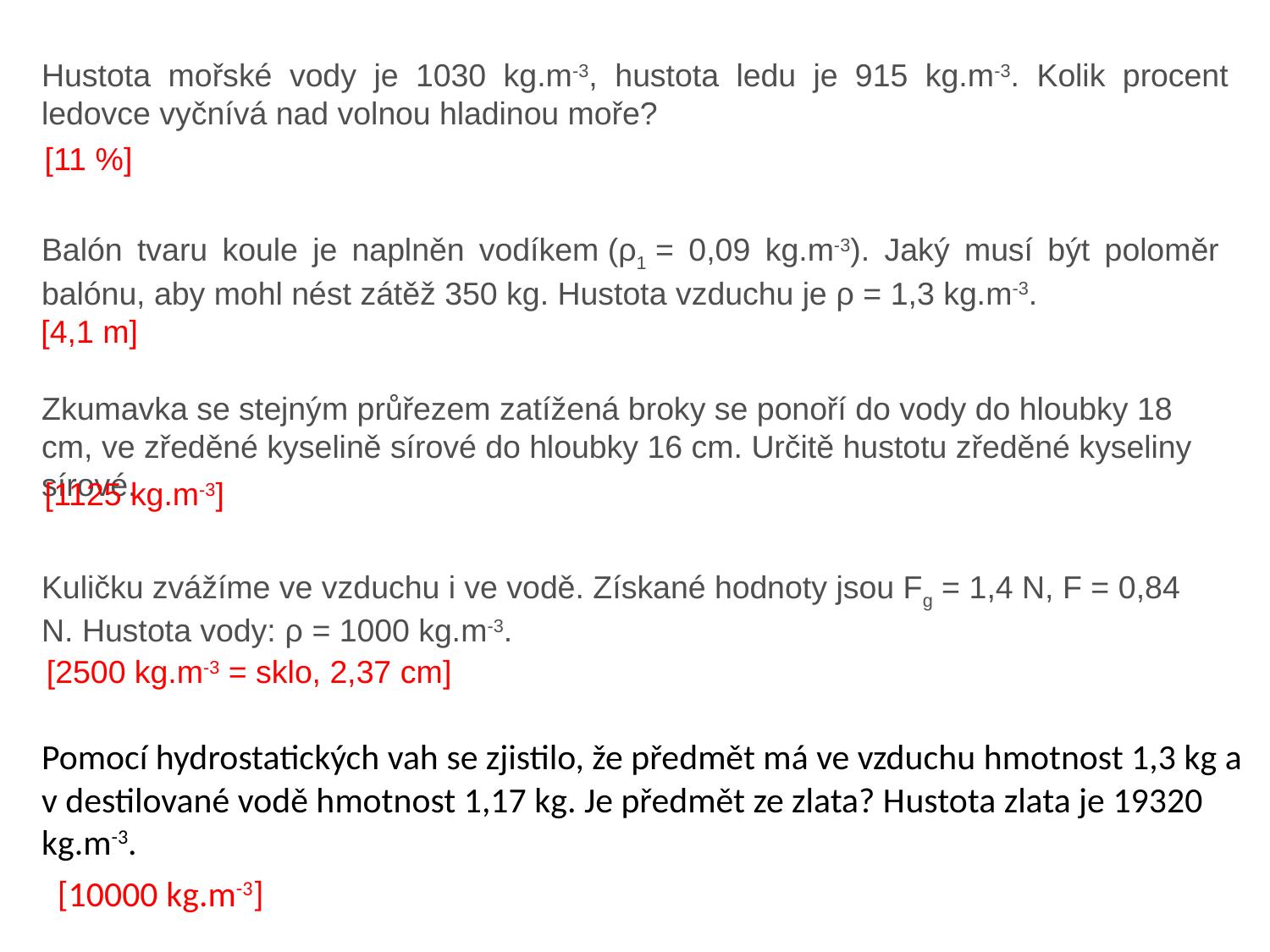

Hustota mořské vody je 1030 kg.m-3, hustota ledu je 915 kg.m-3. Kolik procent ledovce vyčnívá nad volnou hladinou moře?
[11 %]
Balón tvaru koule je naplněn vodíkem (ρ1 = 0,09 kg.m-3). Jaký musí být poloměr balónu, aby mohl nést zátěž 350 kg. Hustota vzduchu je ρ = 1,3 kg.m-3.
[4,1 m]
Zkumavka se stejným průřezem zatížená broky se ponoří do vody do hloubky 18 cm, ve zředěné kyselině sírové do hloubky 16 cm. Určitě hustotu zředěné kyseliny sírové.
[1125 kg.m-3]
Kuličku zvážíme ve vzduchu i ve vodě. Získané hodnoty jsou Fg = 1,4 N, F = 0,84 N. Hustota vody: ρ = 1000 kg.m-3.
[2500 kg.m-3 = sklo, 2,37 cm]
Pomocí hydrostatických vah se zjistilo, že předmět má ve vzduchu hmotnost 1,3 kg a v destilované vodě hmotnost 1,17 kg. Je předmět ze zlata? Hustota zlata je 19320 kg.m-3.
[10000 kg.m-3]